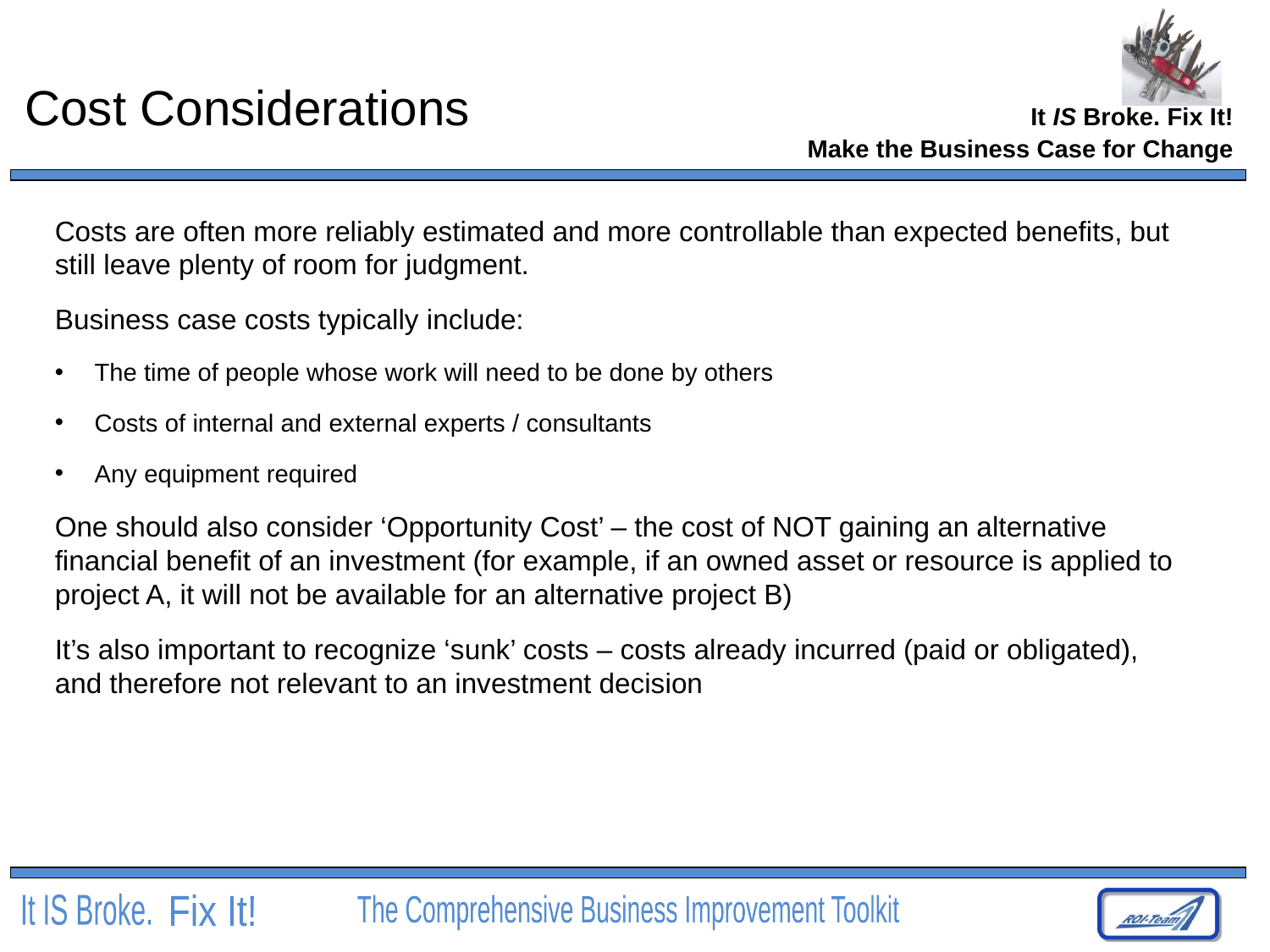

# Cost Considerations
Make the Business Case for Change
Costs are often more reliably estimated and more controllable than expected benefits, but still leave plenty of room for judgment.
Business case costs typically include:
The time of people whose work will need to be done by others
Costs of internal and external experts / consultants
Any equipment required
One should also consider ‘Opportunity Cost’ – the cost of NOT gaining an alternative financial benefit of an investment (for example, if an owned asset or resource is applied to project A, it will not be available for an alternative project B)
It’s also important to recognize ‘sunk’ costs – costs already incurred (paid or obligated), and therefore not relevant to an investment decision